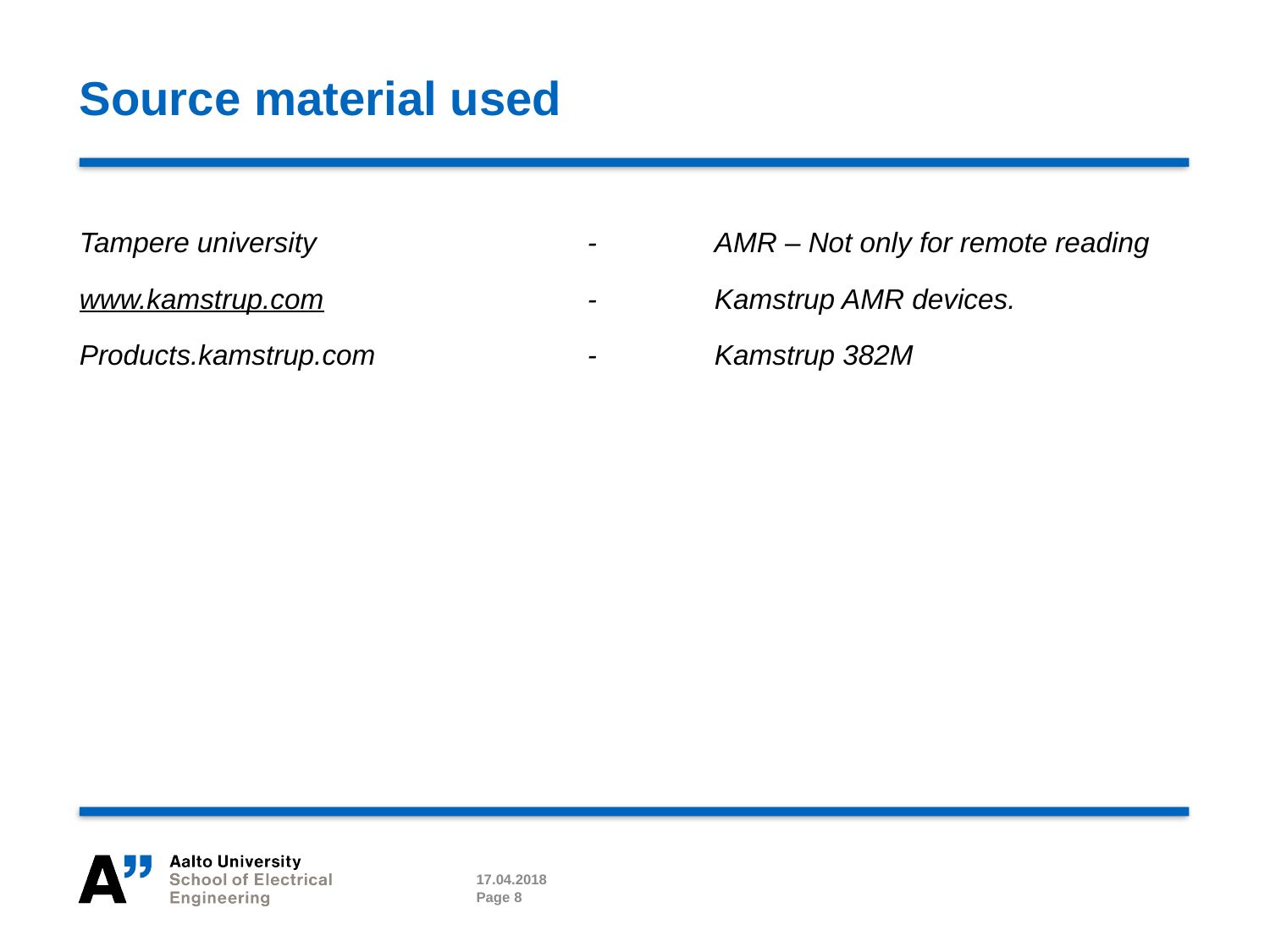

# Source material used
Tampere university			-	AMR – Not only for remote reading
www.kamstrup.com			-	Kamstrup AMR devices.
Products.kamstrup.com		-	Kamstrup 382M

17.04.2018
Page 8